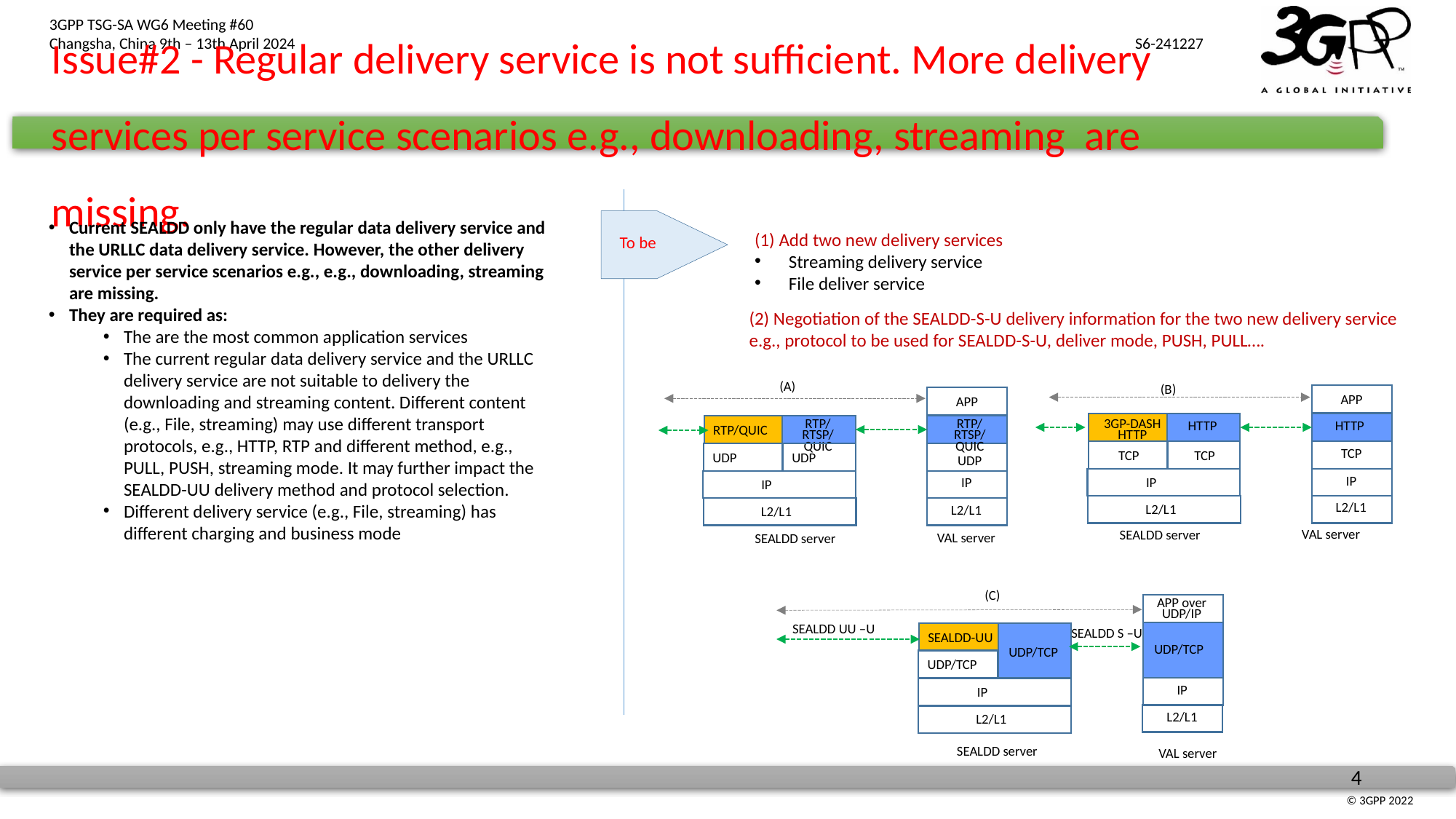

# Issue#2 - Regular delivery service is not sufficient. More delivery services per service scenarios e.g., downloading, streaming  are missing.
Current SEALDD only have the regular data delivery service and the URLLC data delivery service. However, the other delivery service per service scenarios e.g., e.g., downloading, streaming are missing.
They are required as:
The are the most common application services
The current regular data delivery service and the URLLC delivery service are not suitable to delivery the downloading and streaming content. Different content (e.g., File, streaming) may use different transport protocols, e.g., HTTP, RTP and different method, e.g., PULL, PUSH, streaming mode. It may further impact the SEALDD-UU delivery method and protocol selection.
Different delivery service (e.g., File, streaming) has different charging and business mode

To be
(1) Add two new delivery services
Streaming delivery service
File deliver service
To be
(2) Negotiation of the SEALDD-S-U delivery information for the two new delivery service
e.g., protocol to be used for SEALDD-S-U, deliver mode, PUSH, PULL….

(A)
(B)

APP
HTTP
HTTP

TCP

TCP

3GP-DASH
HTTP

TCP
IP
IP

L2/L1
L2/L1

APP
RTP/RTSP/QUIC
RTP/RTSP/QUIC

UDP
UDP

RTP/QUIC

UDP
IP
IP

L2/L1
L2/L1

VAL server
SEALDD server
VAL server
SEALDD server
(C)
APP over
 UDP/IP

SEALDD UU –U
SEALDD S –U

SEALDD-UU
UDP/TCP
UDP/TCP

UDP/TCP
IP

IP

L2/L1

L2/L1

SEALDD server
VAL server